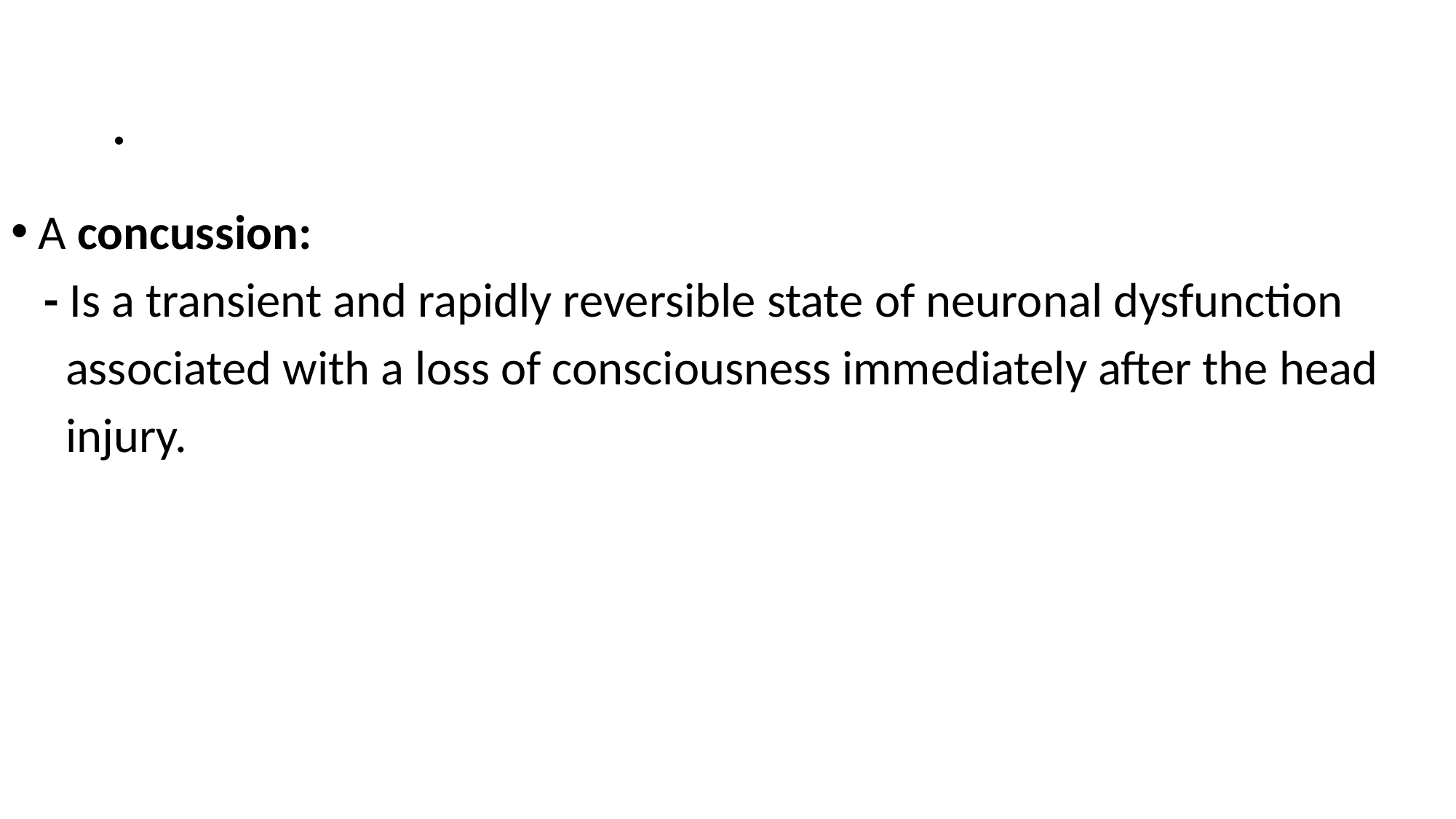

# .
A concussion:
   - Is a transient and rapidly reversible state of neuronal dysfunction
     associated with a loss of consciousness immediately after the head
     injury.